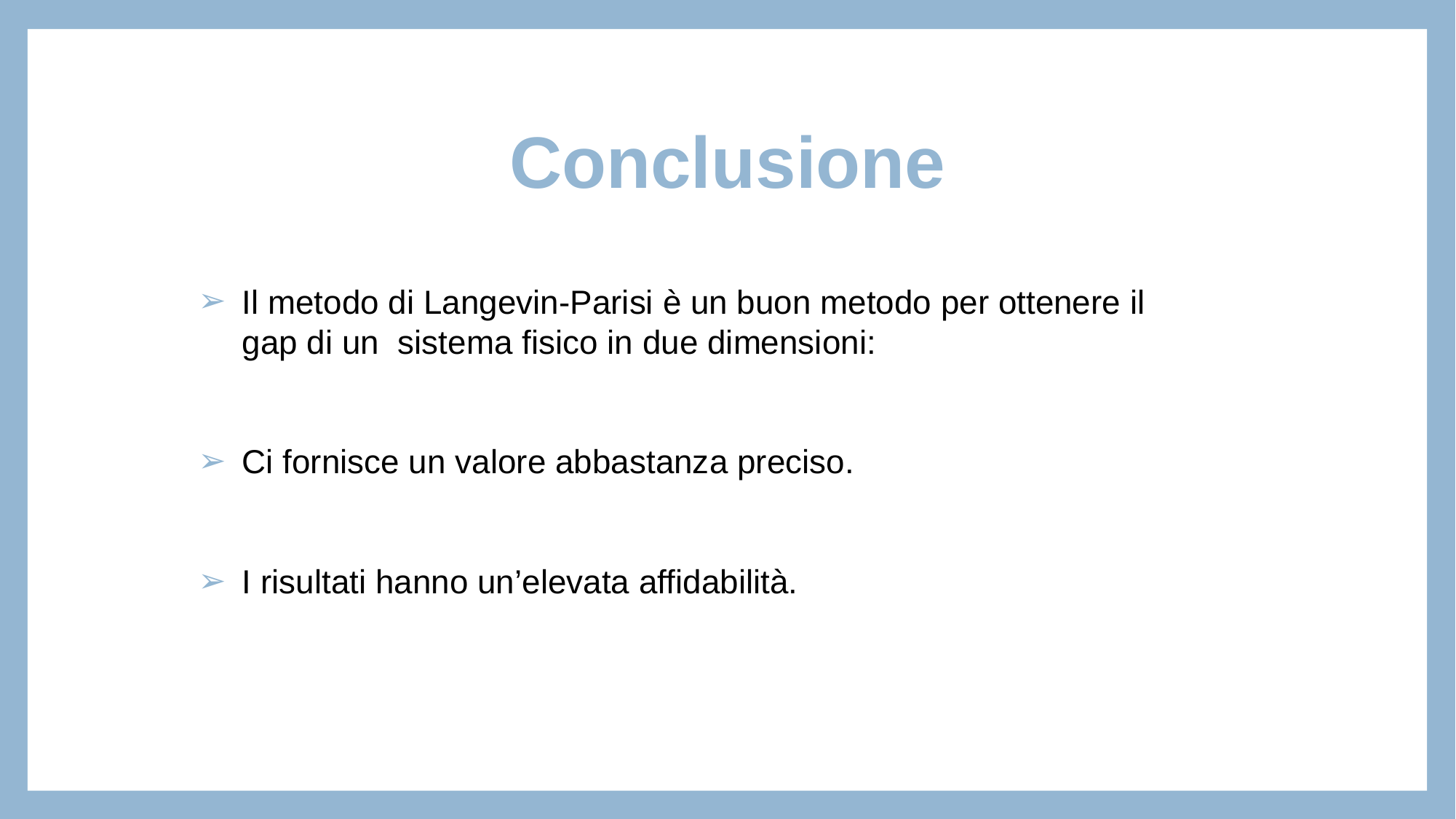

# Conclusione
Il metodo di Langevin-Parisi è un buon metodo per ottenere il gap di un  sistema fisico in due dimensioni:

Ci fornisce un valore abbastanza preciso.

I risultati hanno un’elevata affidabilità.